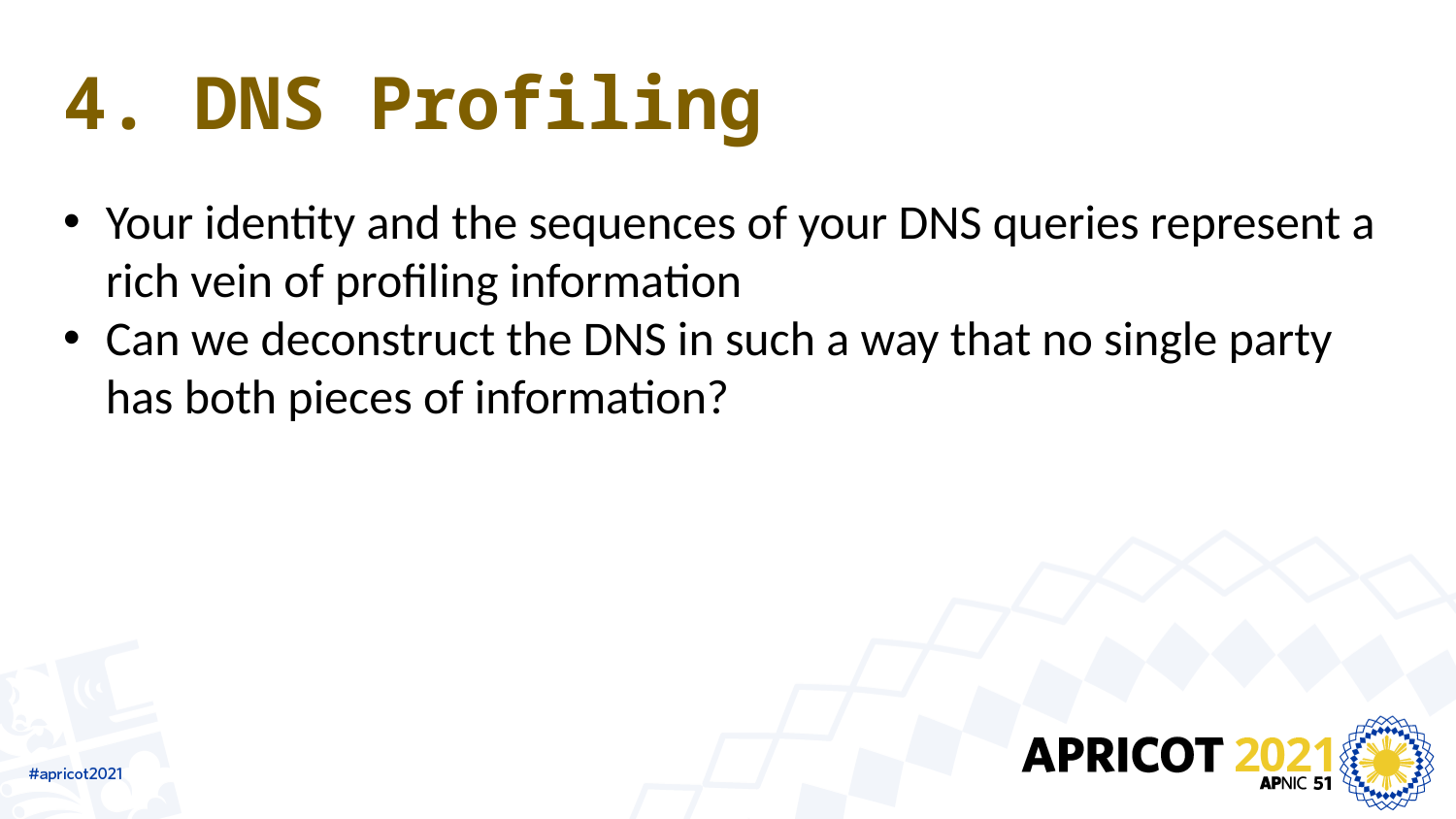

# 4. DNS Profiling
Your identity and the sequences of your DNS queries represent a rich vein of profiling information
Can we deconstruct the DNS in such a way that no single party has both pieces of information?